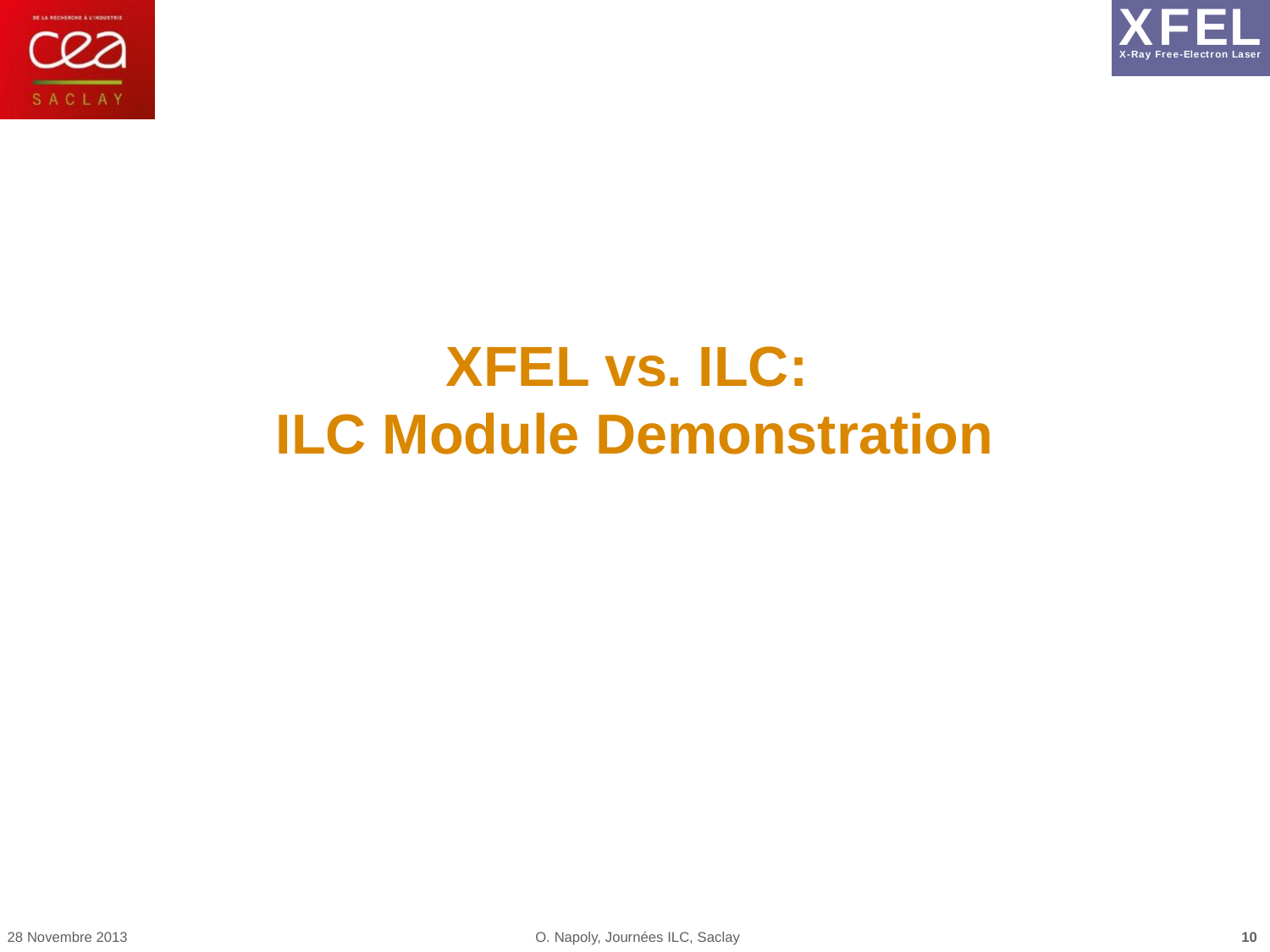

# XFEL vs. ILC: ILC Module Demonstration
28 Novembre 2013
O. Napoly, Journées ILC, Saclay
10